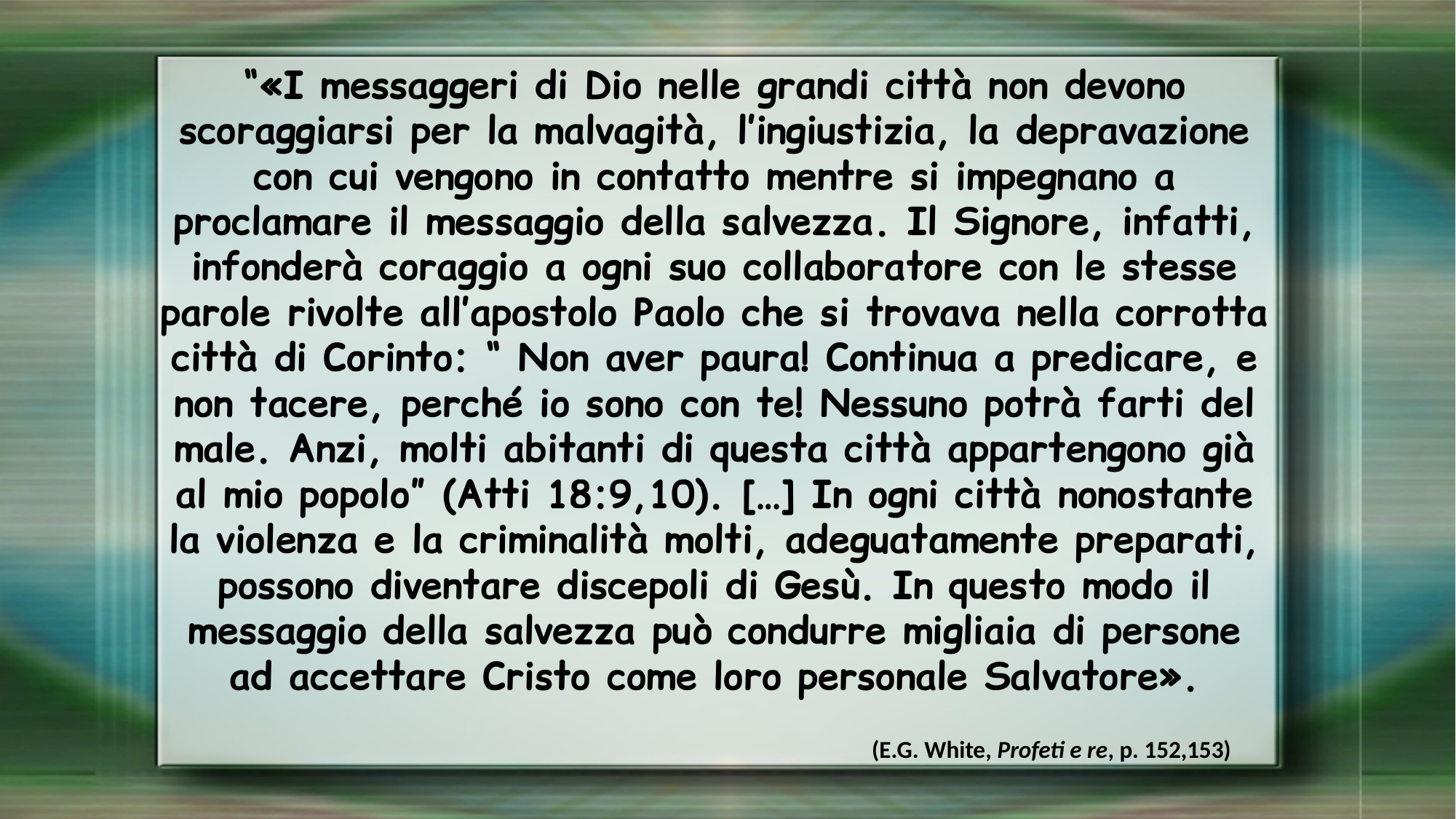

“«I messaggeri di Dio nelle grandi città non devono scoraggiarsi per la malvagità, l’ingiustizia, la depravazione con cui vengono in contatto mentre si impegnano a proclamare il messaggio della salvezza. Il Signore, infatti, infonderà coraggio a ogni suo collaboratore con le stesse parole rivolte all’apostolo Paolo che si trovava nella corrotta città di Corinto: “ Non aver paura! Continua a predicare, e non tacere, perché io sono con te! Nessuno potrà farti del male. Anzi, molti abitanti di questa città appartengono già al mio popolo” (Atti 18:9,10). […] In ogni città nonostante la violenza e la criminalità molti, adeguatamente preparati, possono diventare discepoli di Gesù. In questo modo il messaggio della salvezza può condurre migliaia di persone ad accettare Cristo come loro personale Salvatore».
(E.G. White, Profeti e re, p. 152,153)